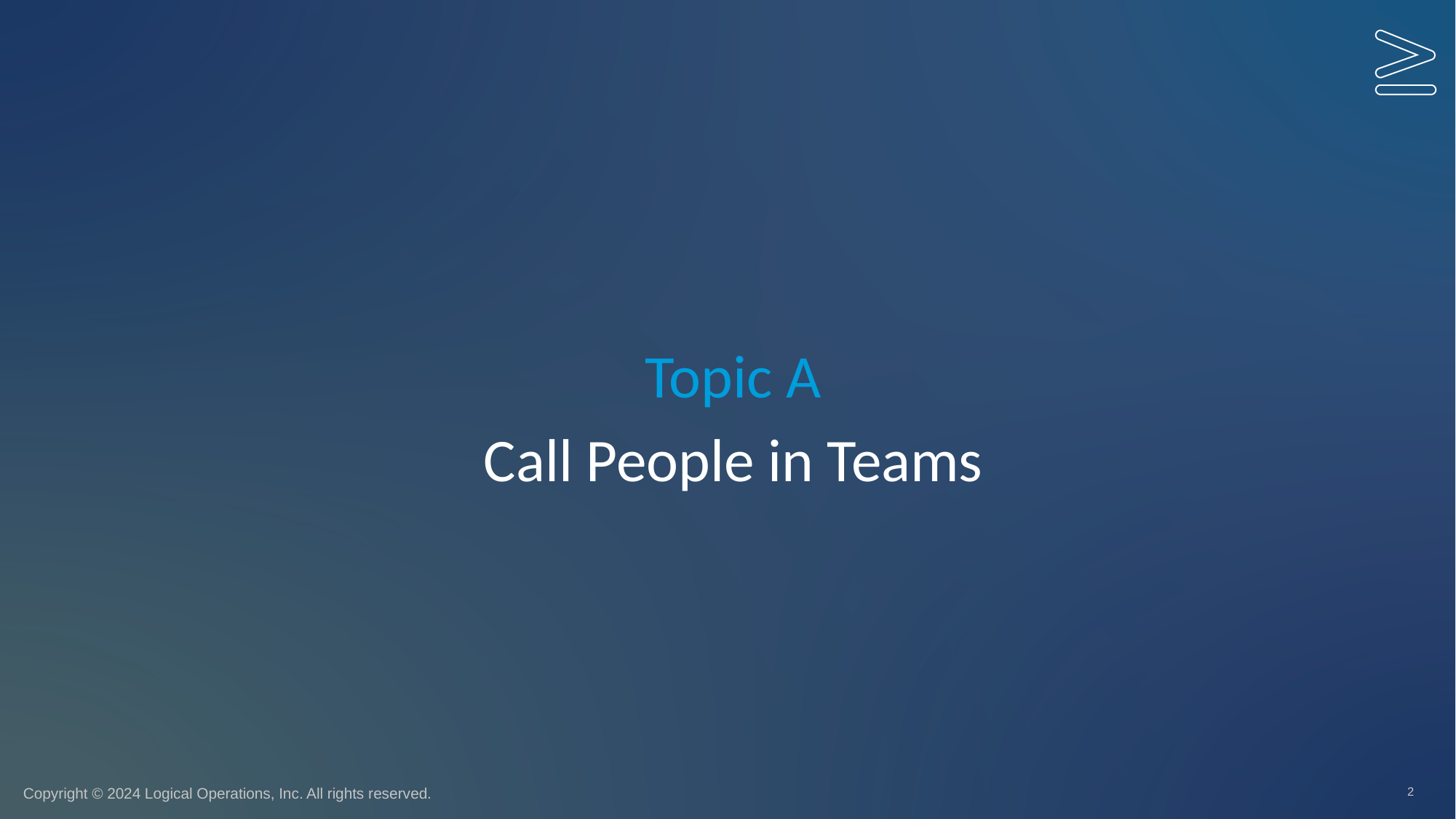

Topic A
# Call People in Teams
2